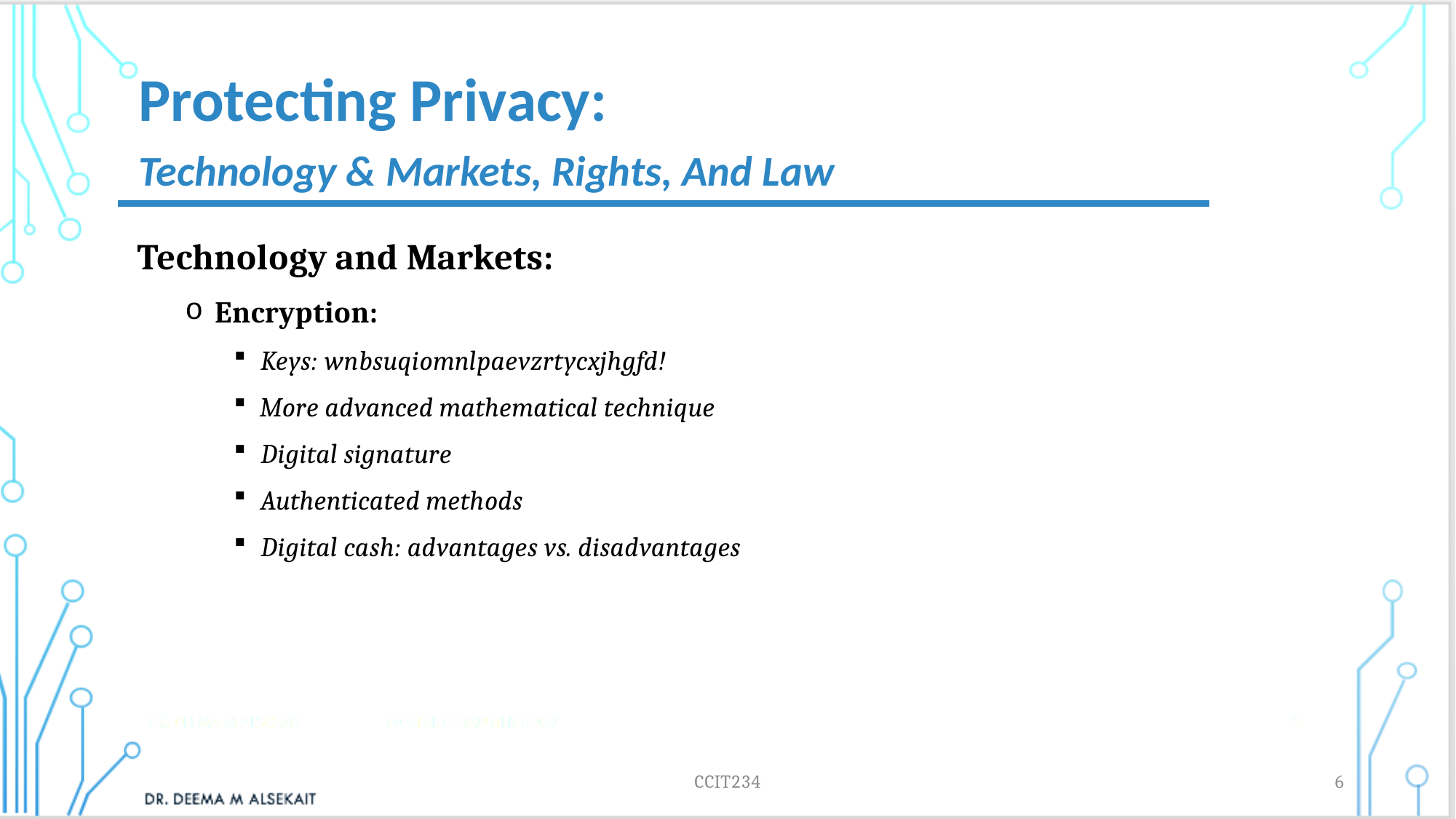

Protecting Privacy:
Technology & Markets, Rights, And Law
Technology and Markets:
Encryption:
Keys: wnbsuqiomnlpaevzrtycxjhgfd!
More advanced mathematical technique
Digital signature
Authenticated methods
Digital cash: advantages vs. disadvantages
CCIT234
6